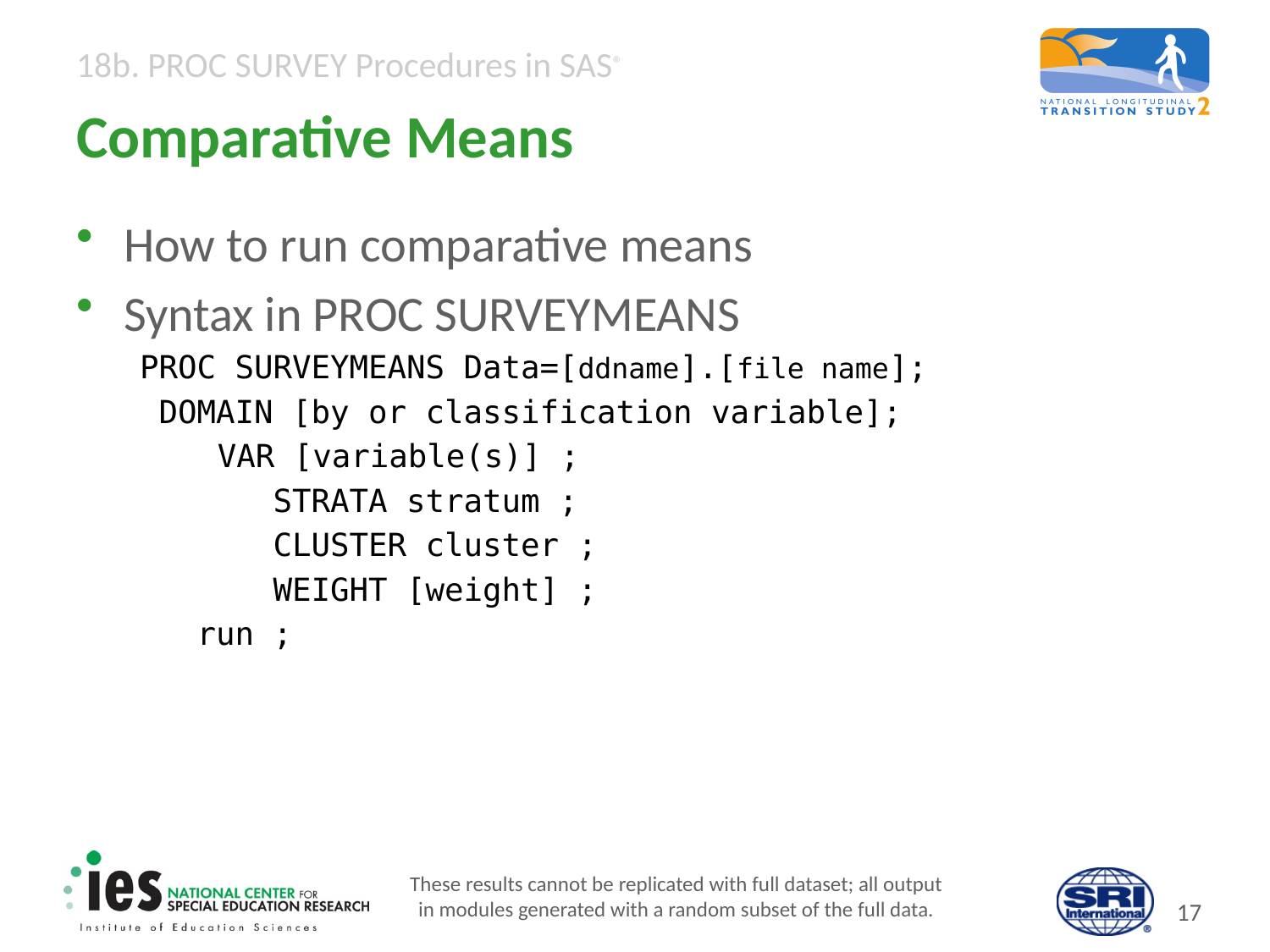

# Comparative Means
How to run comparative means
Syntax in PROC SURVEYMEANS
PROC SURVEYMEANS Data=[ddname].[file name];
 DOMAIN [by or classification variable];
 	  VAR [variable(s)] ;
       STRATA stratum ;
       CLUSTER cluster ;
       WEIGHT [weight] ;
   run ;
These results cannot be replicated with full dataset; all output
in modules generated with a random subset of the full data.
17